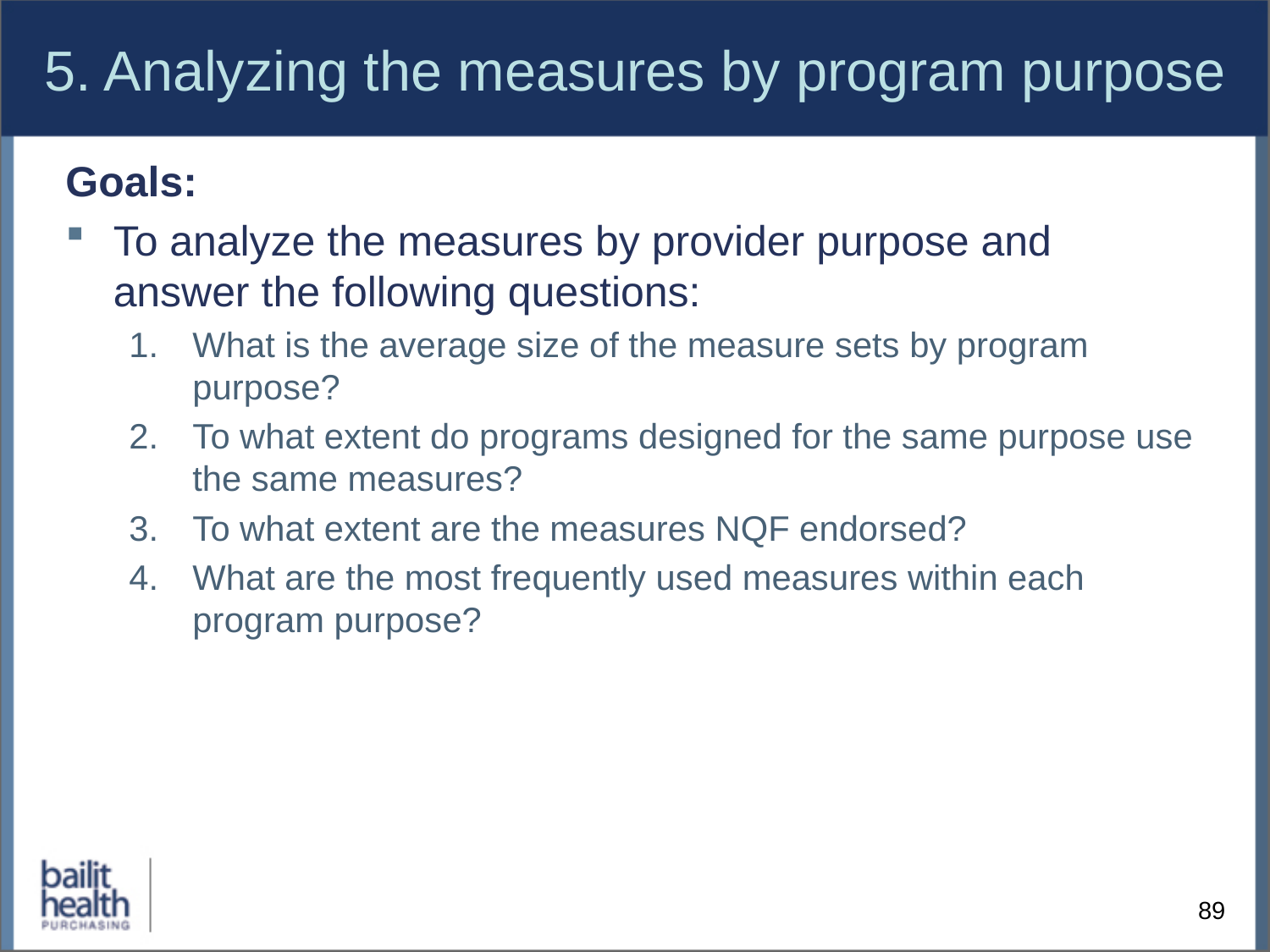

# 5. Analyzing the measures by program purpose
Goals:
To analyze the measures by provider purpose and answer the following questions:
What is the average size of the measure sets by program purpose?
To what extent do programs designed for the same purpose use the same measures?
To what extent are the measures NQF endorsed?
What are the most frequently used measures within each program purpose?

89